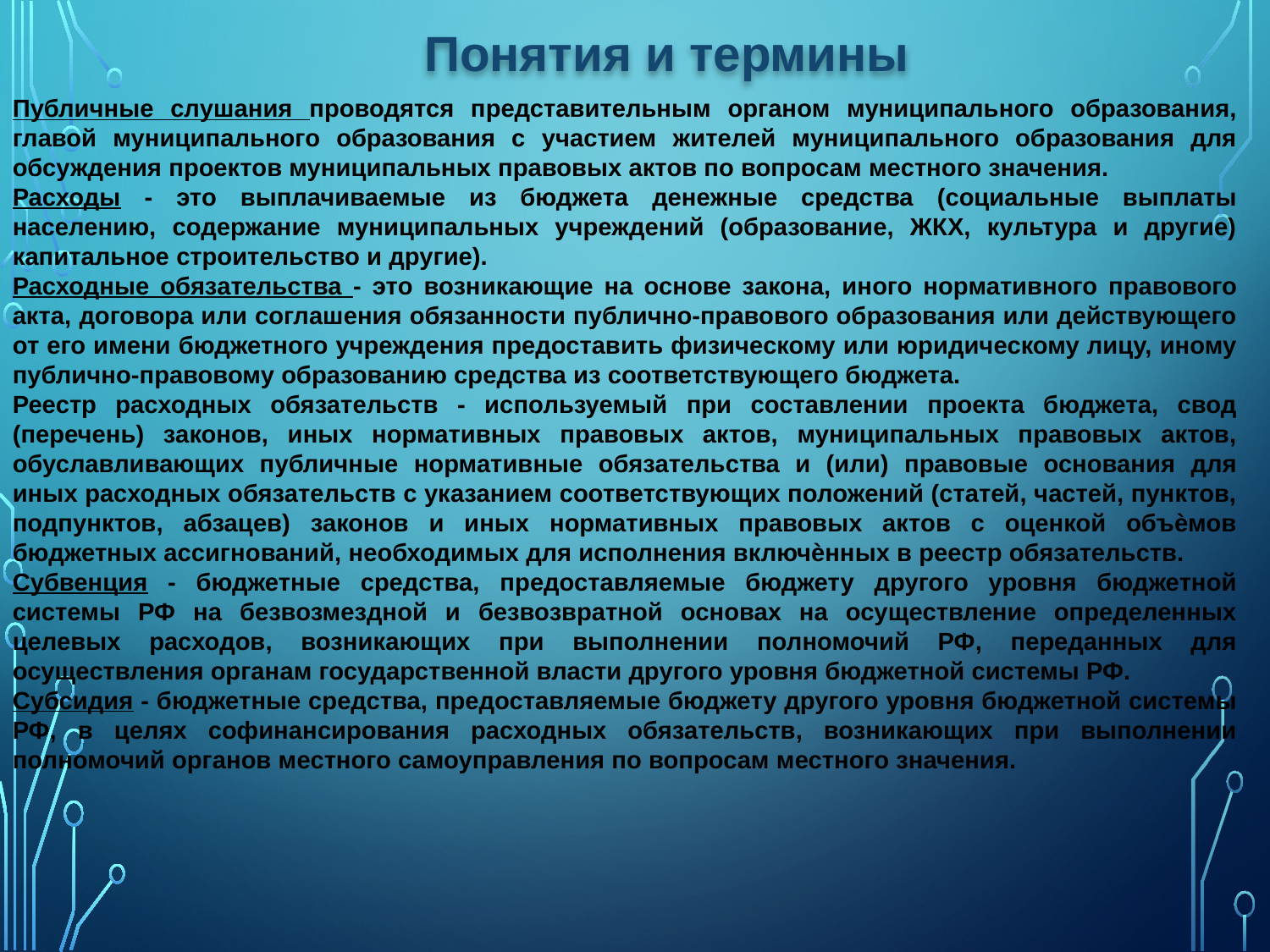

Понятия и термины
Публичные слушания проводятся представительным органом муниципального образования, главой муниципального образования с участием жителей муниципального образования для обсуждения проектов муниципальных правовых актов по вопросам местного значения.
Расходы - это выплачиваемые из бюджета денежные средства (социальные выплаты населению, содержание муниципальных учреждений (образование, ЖКХ, культура и другие) капитальное строительство и другие).
Расходные обязательства - это возникающие на основе закона, иного нормативного правового акта, договора или соглашения обязанности публично-правового образования или действующего от его имени бюджетного учреждения предоставить физическому или юридическому лицу, иному публично-правовому образованию средства из соответствующего бюджета.
Реестр расходных обязательств - используемый при составлении проекта бюджета, свод (перечень) законов, иных нормативных правовых актов, муниципальных правовых актов, обуславливающих публичные нормативные обязательства и (или) правовые основания для иных расходных обязательств с указанием соответствующих положений (статей, частей, пунктов, подпунктов, абзацев) законов и иных нормативных правовых актов с оценкой объѐмов бюджетных ассигнований, необходимых для исполнения включѐнных в реестр обязательств.
Субвенция - бюджетные средства, предоставляемые бюджету другого уровня бюджетной системы РФ на безвозмездной и безвозвратной основах на осуществление определенных целевых расходов, возникающих при выполнении полномочий РФ, переданных для осуществления органам государственной власти другого уровня бюджетной системы РФ.
Субсидия - бюджетные средства, предоставляемые бюджету другого уровня бюджетной системы РФ, в целях софинансирования расходных обязательств, возникающих при выполнении полномочий органов местного самоуправления по вопросам местного значения.